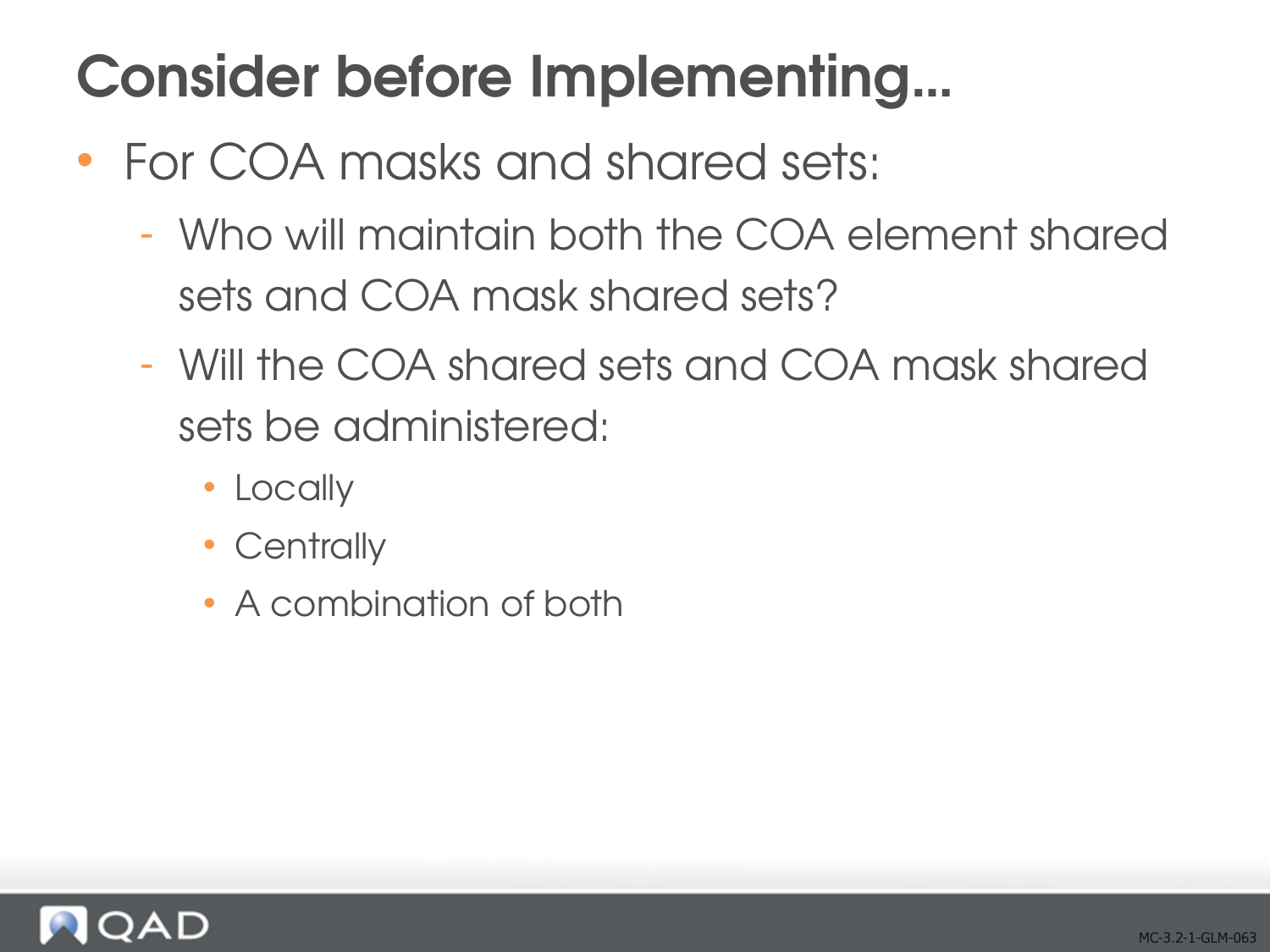

# Consider before Implementing…
For COA masks and shared sets:
Who will maintain both the COA element shared sets and COA mask shared sets?
Will the COA shared sets and COA mask shared sets be administered:
Locally
Centrally
A combination of both
MC-3.2-1-GLM-063